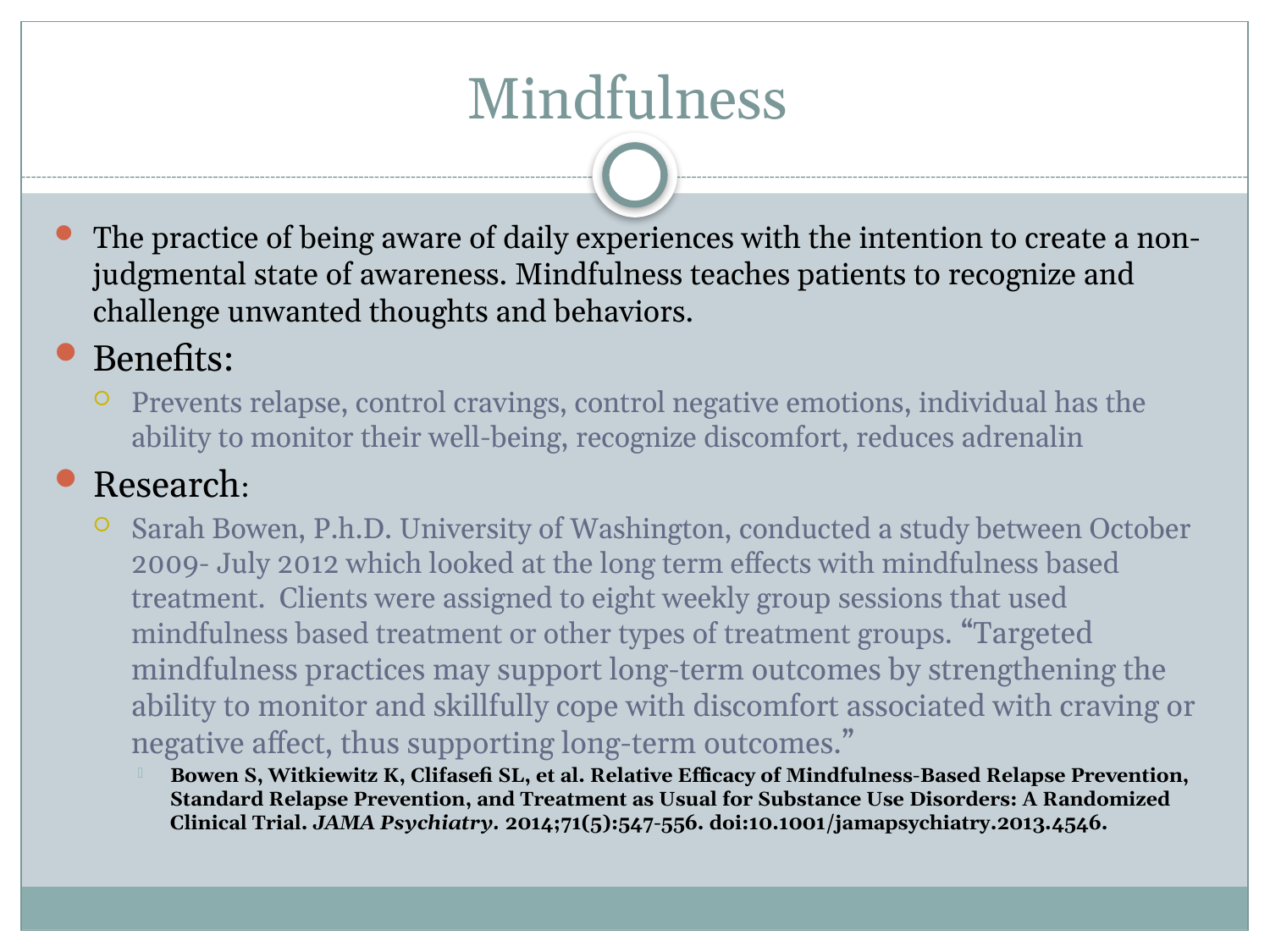

# Mindfulness
The practice of being aware of daily experiences with the intention to create a non-judgmental state of awareness. Mindfulness teaches patients to recognize and challenge unwanted thoughts and behaviors.
Benefits:
Prevents relapse, control cravings, control negative emotions, individual has the ability to monitor their well-being, recognize discomfort, reduces adrenalin
Research:
Sarah Bowen, P.h.D. University of Washington, conducted a study between October 2009- July 2012 which looked at the long term effects with mindfulness based treatment.  Clients were assigned to eight weekly group sessions that used mindfulness based treatment or other types of treatment groups. “Targeted mindfulness practices may support long-term outcomes by strengthening the ability to monitor and skillfully cope with discomfort associated with craving or negative affect, thus supporting long-term outcomes.”
Bowen S, Witkiewitz K, Clifasefi SL, et al. Relative Efficacy of Mindfulness-Based Relapse Prevention, Standard Relapse Prevention, and Treatment as Usual for Substance Use Disorders: A Randomized Clinical Trial. JAMA Psychiatry. 2014;71(5):547-556. doi:10.1001/jamapsychiatry.2013.4546.